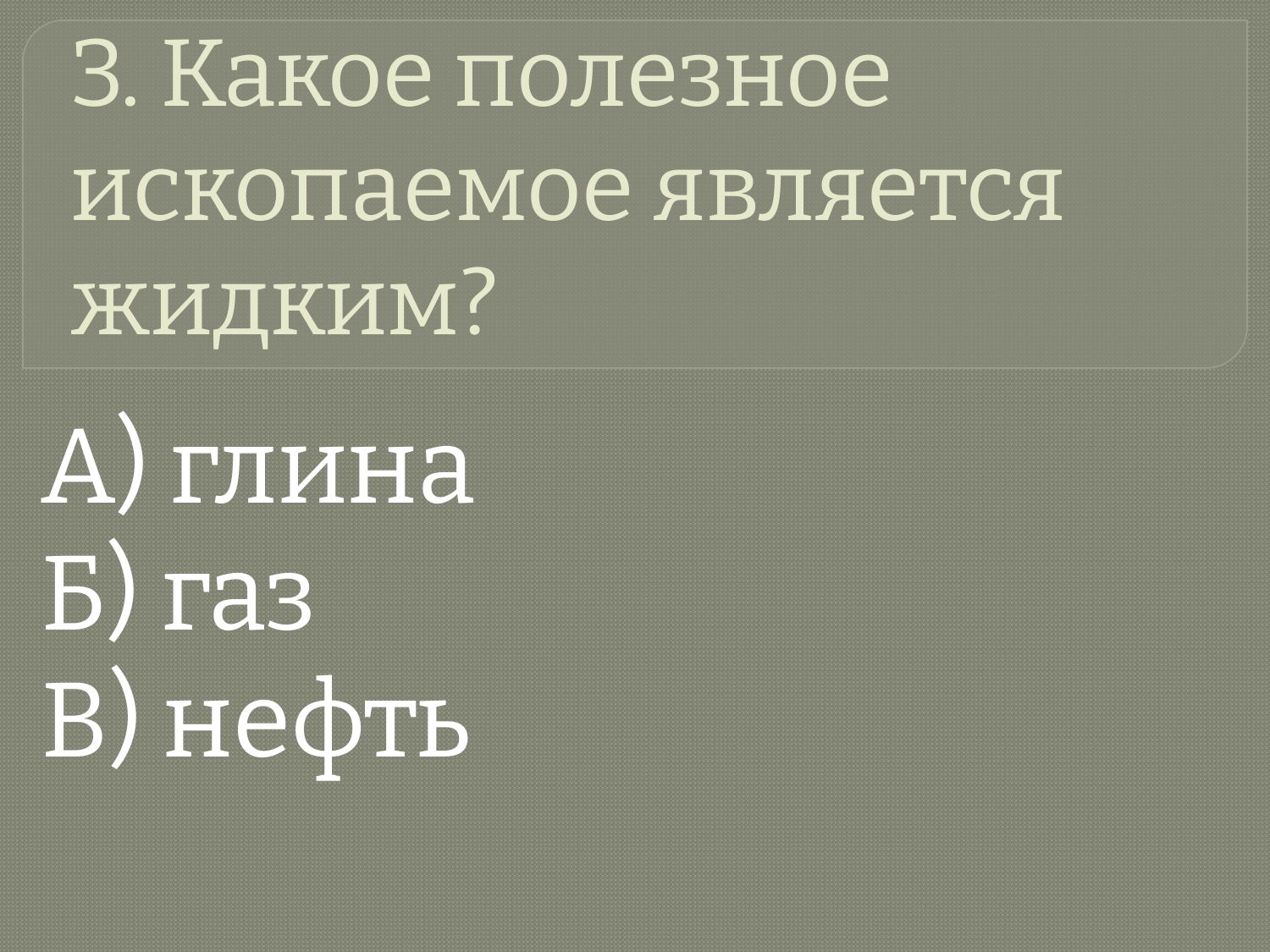

# 3. Какое полезное ископаемое является жидким?
А) глина
Б) газ
В) нефть